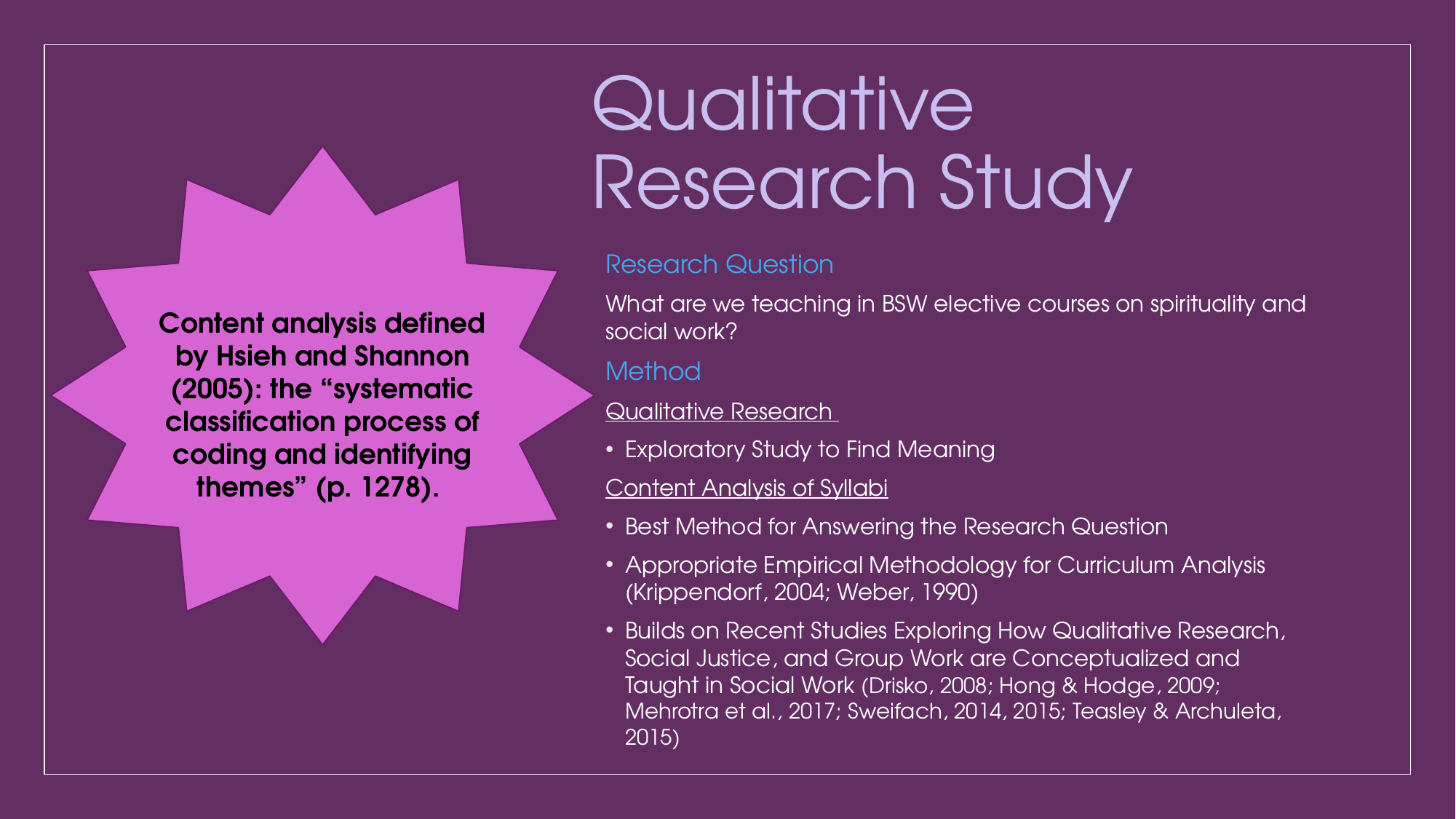

# Qualitative Research Study

Content analysis defined by Hsieh and Shannon (2005): the “systematic classification process of coding and identifying themes” (p. 1278).
Research Question
What are we teaching in BSW elective courses on spirituality and social work?
Method
Qualitative Research
Exploratory Study to Find Meaning
Content Analysis of Syllabi
Best Method for Answering the Research Question
Appropriate Empirical Methodology for Curriculum Analysis (Krippendorf, 2004; Weber, 1990)
Builds on Recent Studies Exploring How Qualitative Research, Social Justice, and Group Work are Conceptualized and Taught in Social Work (Drisko, 2008; Hong & Hodge, 2009; Mehrotra et al., 2017; Sweifach, 2014, 2015; Teasley & Archuleta, 2015)